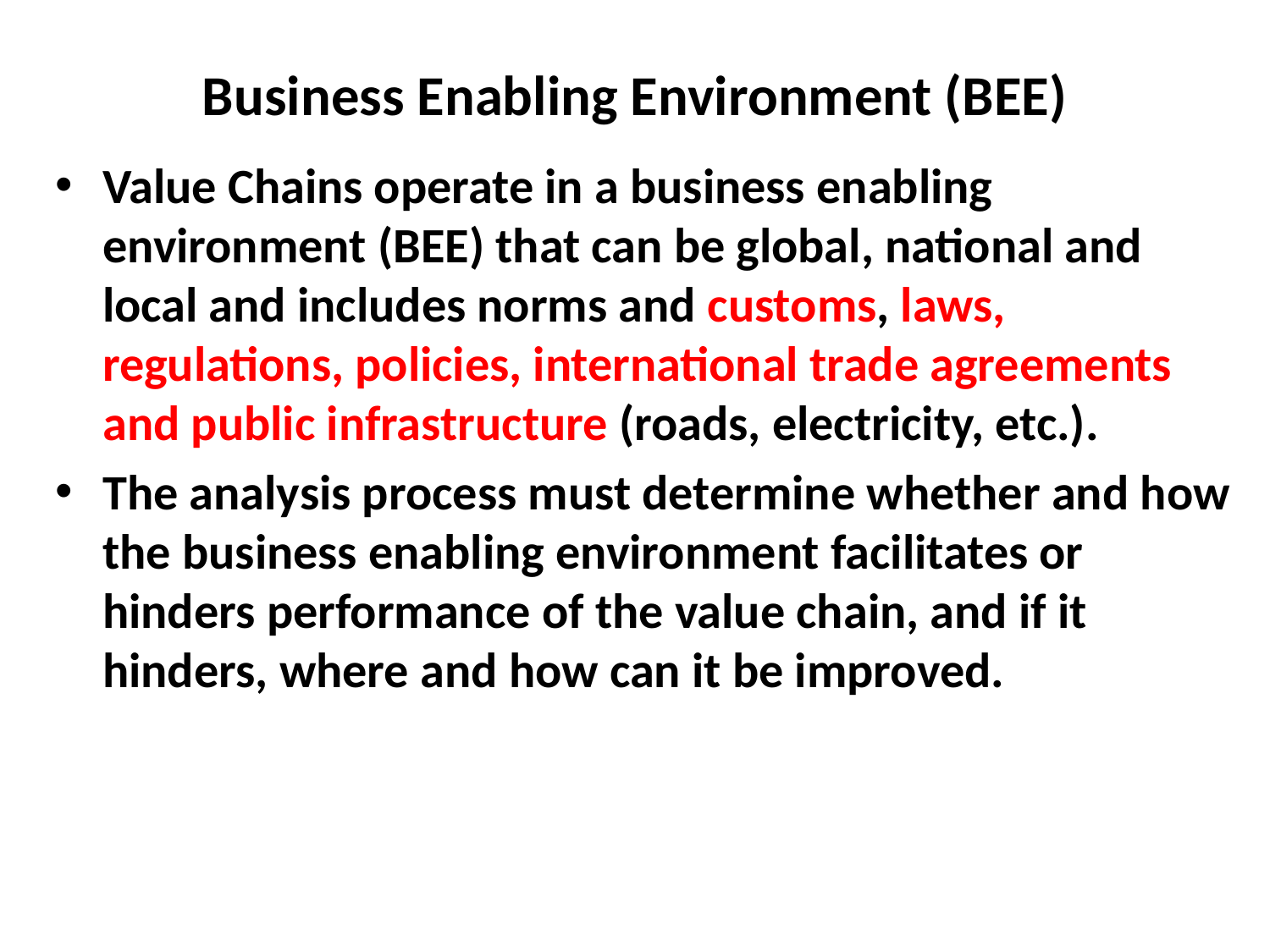

# Business Enabling Environment (BEE)
Value Chains operate in a business enabling environment (BEE) that can be global, national and local and includes norms and customs, laws, regulations, policies, international trade agreements and public infrastructure (roads, electricity, etc.).
The analysis process must determine whether and how the business enabling environment facilitates or hinders performance of the value chain, and if it hinders, where and how can it be improved.